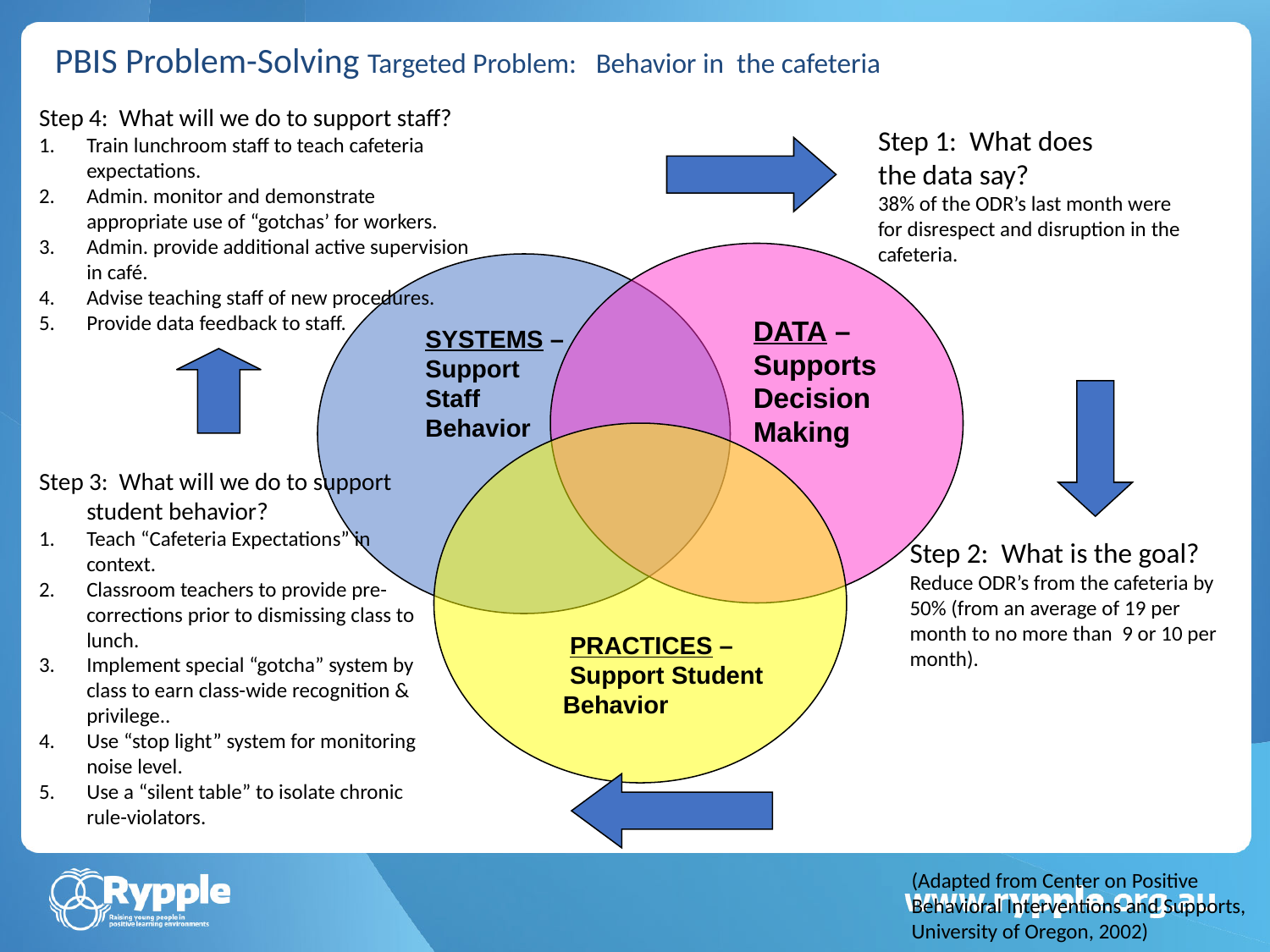

PBIS Problem-Solving Targeted Problem:   Behavior in  the cafeteria
Step 4:  What will we do to support staff?
Train lunchroom staff to teach cafeteria expectations.
Admin. monitor and demonstrate appropriate use of “gotchas’ for workers.
Admin. provide additional active supervision in café.
Advise teaching staff of new procedures.
Provide data feedback to staff.

Step 1:  What does
the data say?
38% of the ODR’s last month were for disrespect and disruption in the cafeteria.

DATA – Supports Decision Making
SYSTEMS – Support Staff Behavior

Step 2:  What is the goal?
Reduce ODR’s from the cafeteria by 50% (from an average of 19 per month to no more than  9 or 10 per month).

Step 3:  What will we do to support student behavior?
Teach “Cafeteria Expectations” in context.
Classroom teachers to provide pre-corrections prior to dismissing class to lunch.
Implement special “gotcha” system by class to earn class-wide recognition & privilege..
Use “stop light” system for monitoring noise level.
Use a “silent table” to isolate chronic rule-violators.

 PRACTICES –
 Support Student Behavior

(Adapted from Center on Positive Behavioral Interventions and Supports, University of Oregon, 2002)